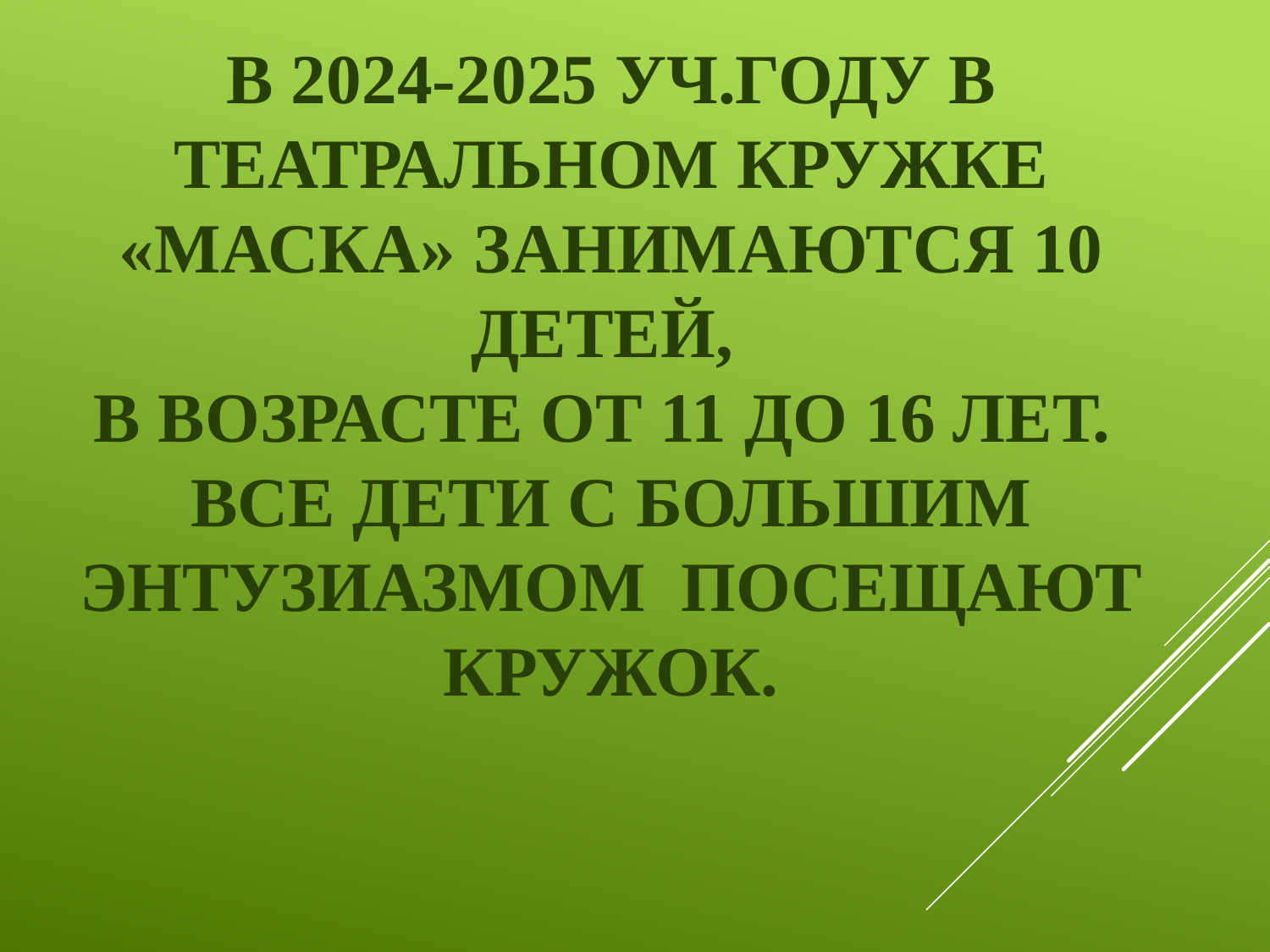

# В 2024-2025 уч.году в театральном кружке «Маска» занимаются 10 детей, в возрасте от 11 до 16 лет. Все дети с большим энтузиазмом  посещают кружок.